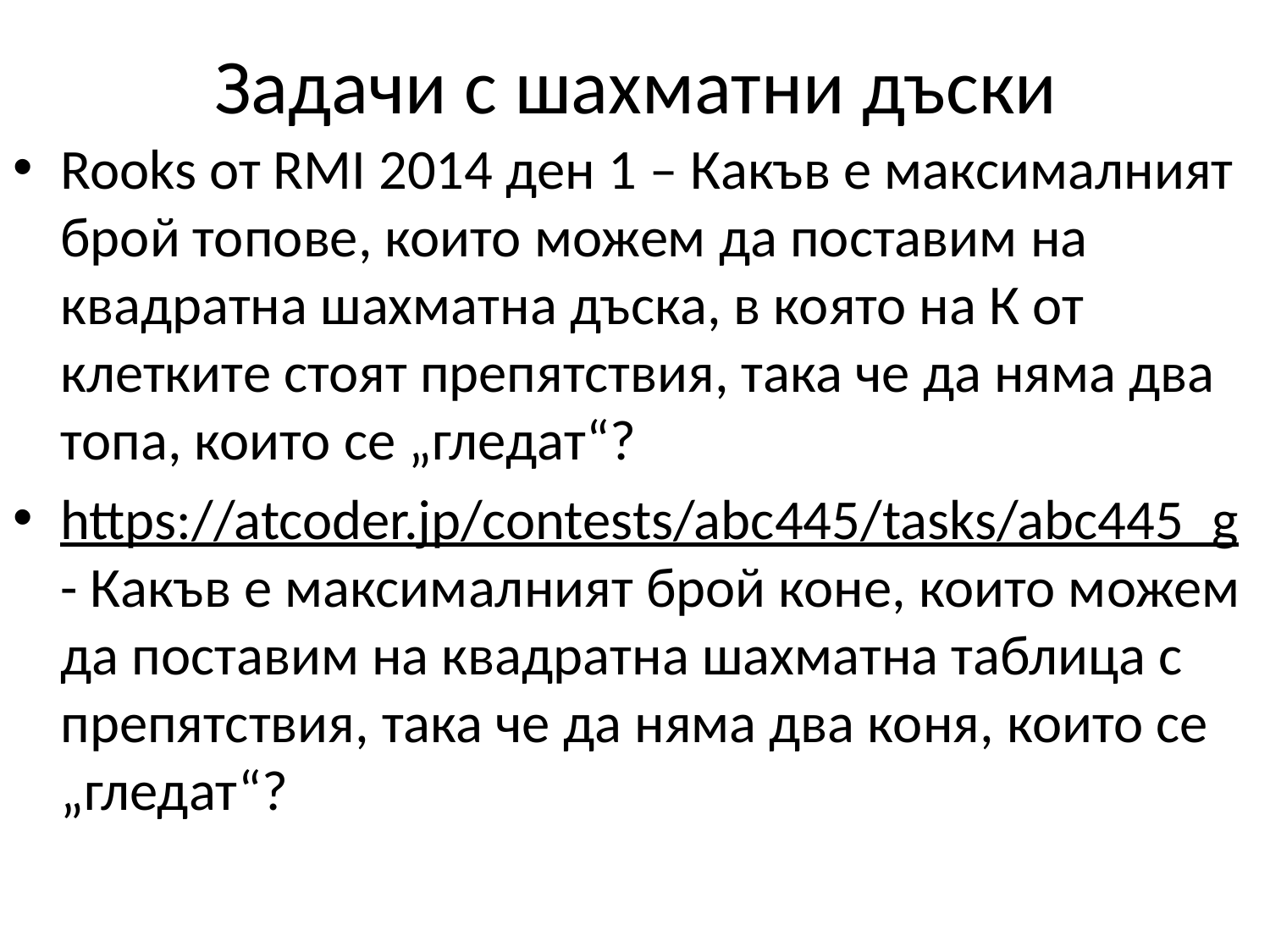

# Задачи с шахматни дъски
Rooks от RMI 2014 ден 1 – Какъв е максималният брой топове, които можем да поставим на квадратна шахматна дъска, в която на К от клетките стоят препятствия, така че да няма два топа, които се „гледат“?
https://atcoder.jp/contests/abc445/tasks/abc445_g - Какъв е максималният брой коне, които можем да поставим на квадратна шахматна таблица с препятствия, така че да няма два коня, които се „гледат“?